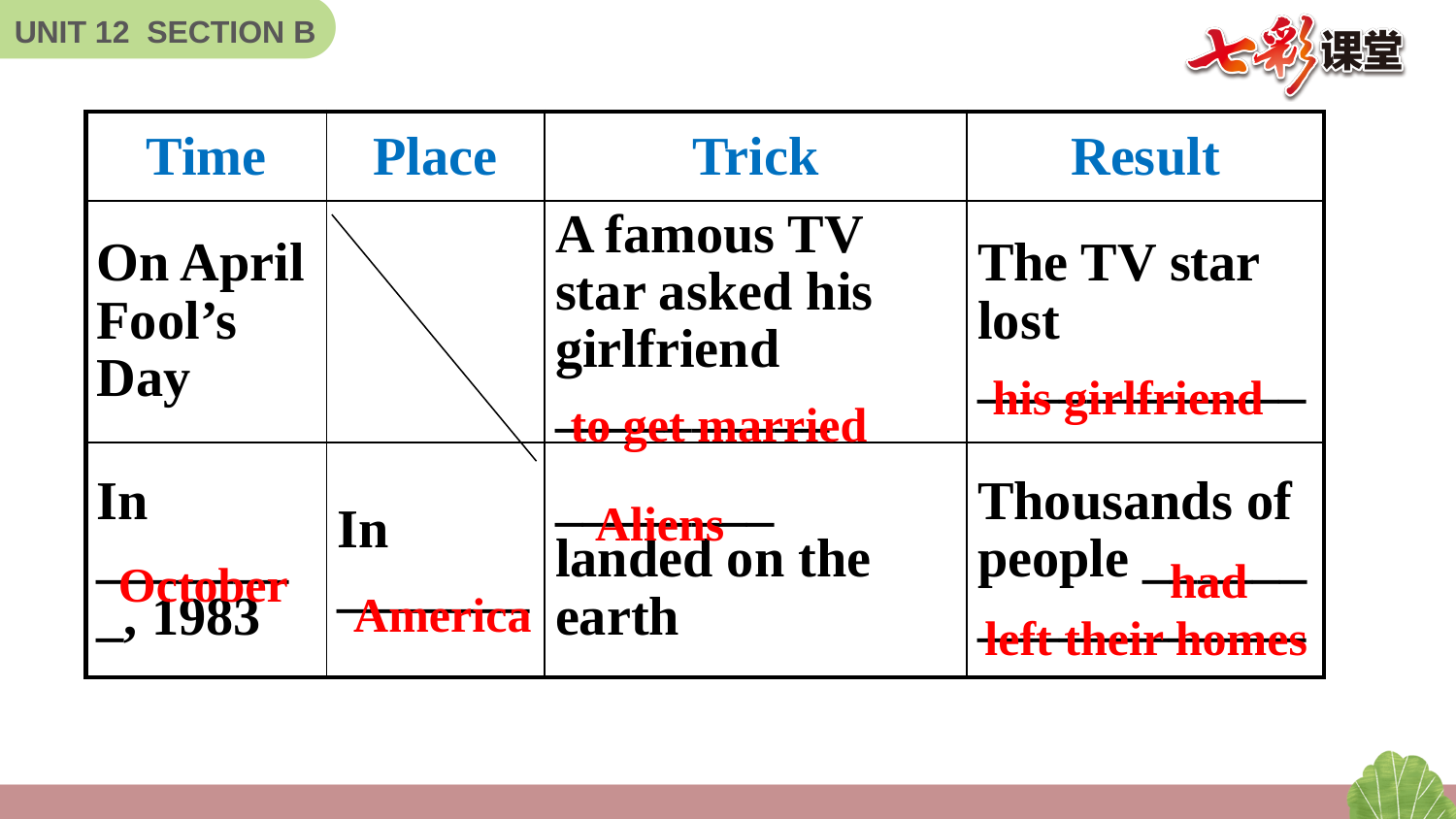

| Time | Place | Trick | Result |
| --- | --- | --- | --- |
| On April Fool’s Day |  | A famous TV star asked his girlfriend \_\_\_\_\_\_\_\_\_\_ | The TV star lost \_\_\_\_\_\_\_\_\_\_\_\_ |
| In \_\_\_\_\_\_\_\_, 1983 | In \_\_\_\_\_\_\_ | \_\_\_\_\_\_\_\_ landed on the earth | Thousands of people \_\_\_\_\_\_ \_\_\_\_\_\_\_\_\_\_\_\_ |

his girlfriend
to get married
Aliens
had
October
America
left their homes